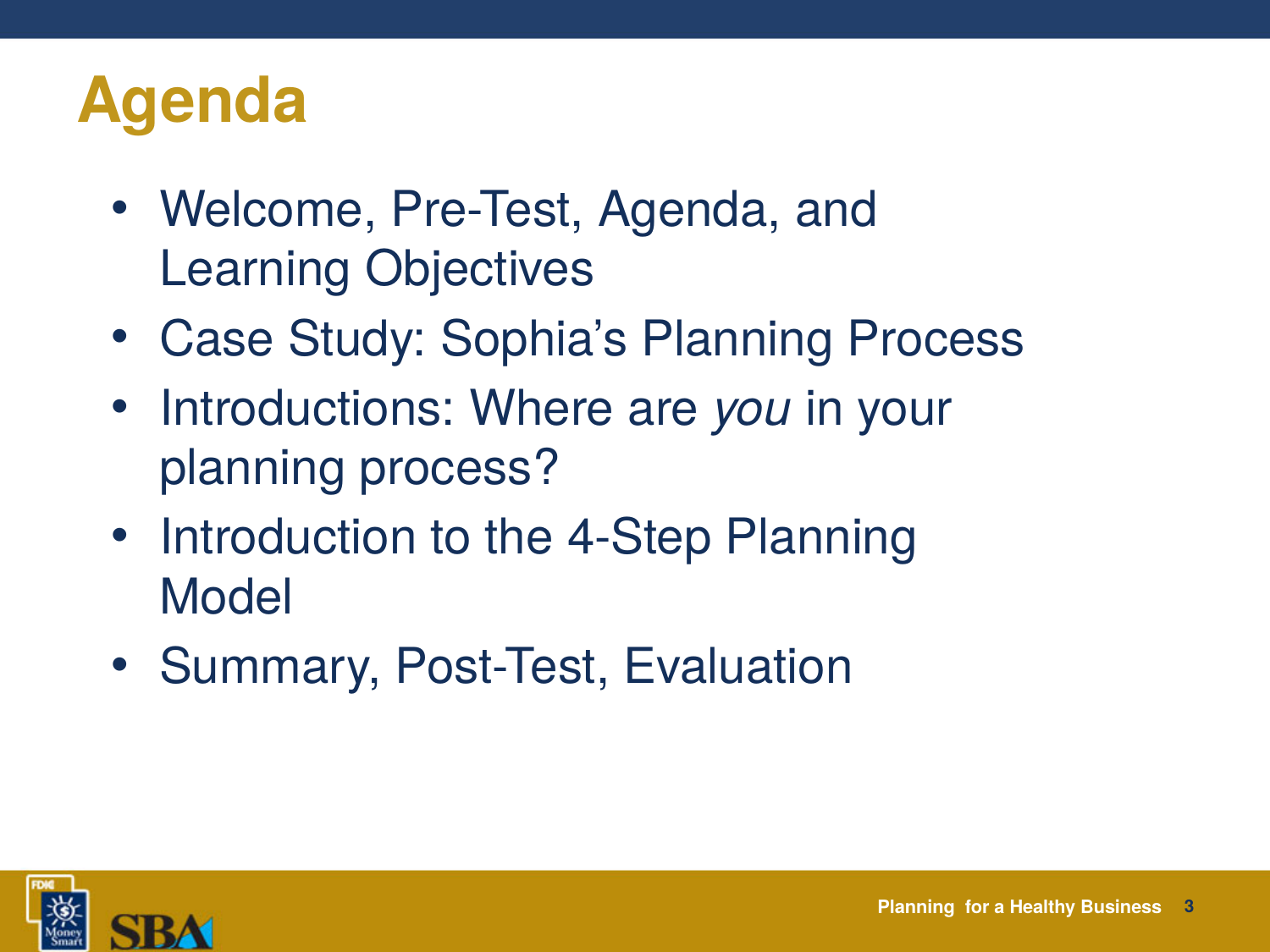

# Agenda
Welcome, Pre-Test, Agenda, and Learning Objectives
Case Study: Sophia’s Planning Process
Introductions: Where are you in your planning process?
Introduction to the 4-Step Planning Model
Summary, Post-Test, Evaluation